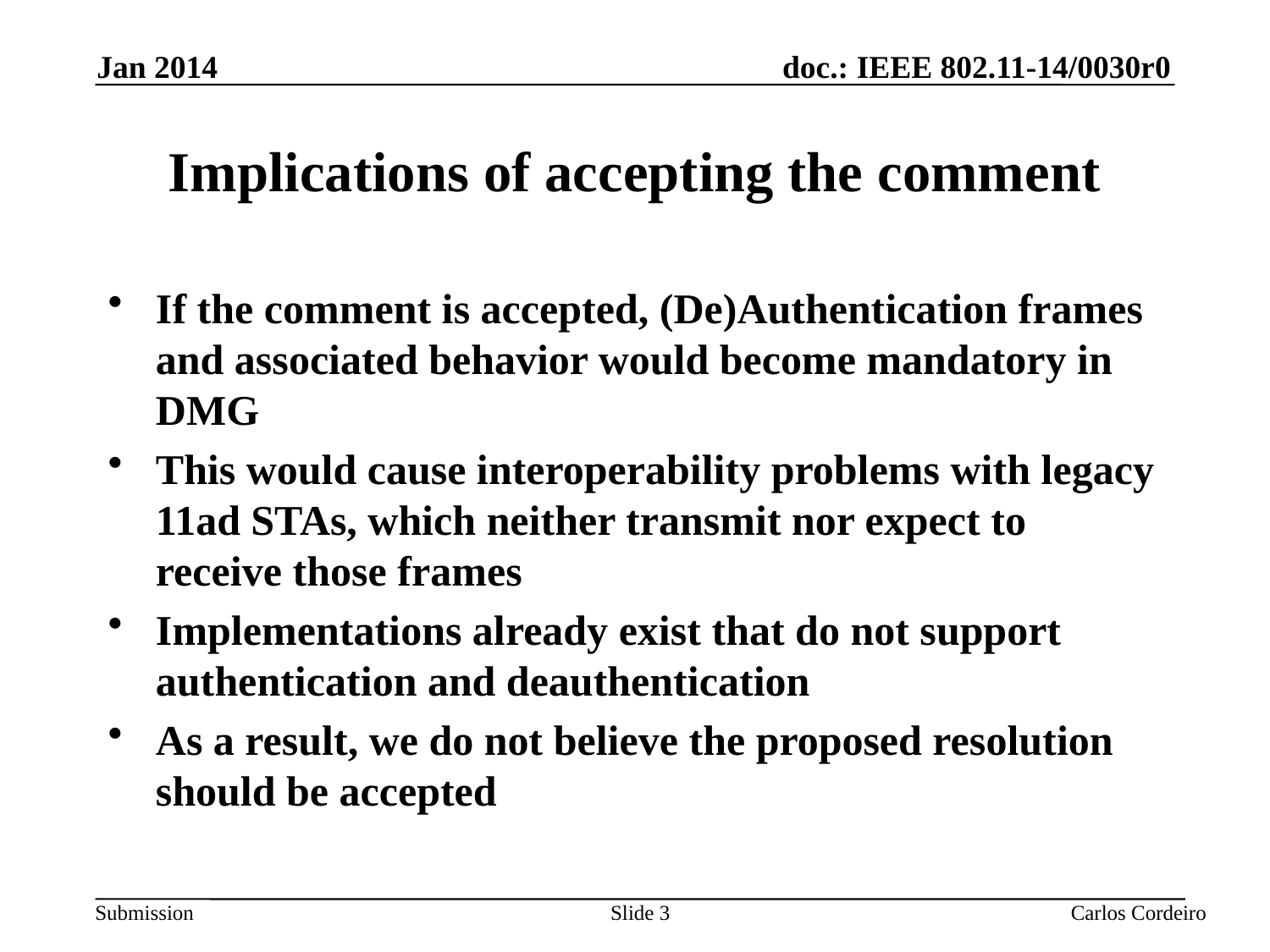

Jan 2014
# Implications of accepting the comment
If the comment is accepted, (De)Authentication frames and associated behavior would become mandatory in DMG
This would cause interoperability problems with legacy 11ad STAs, which neither transmit nor expect to receive those frames
Implementations already exist that do not support authentication and deauthentication
As a result, we do not believe the proposed resolution should be accepted
Slide 3
Carlos Cordeiro